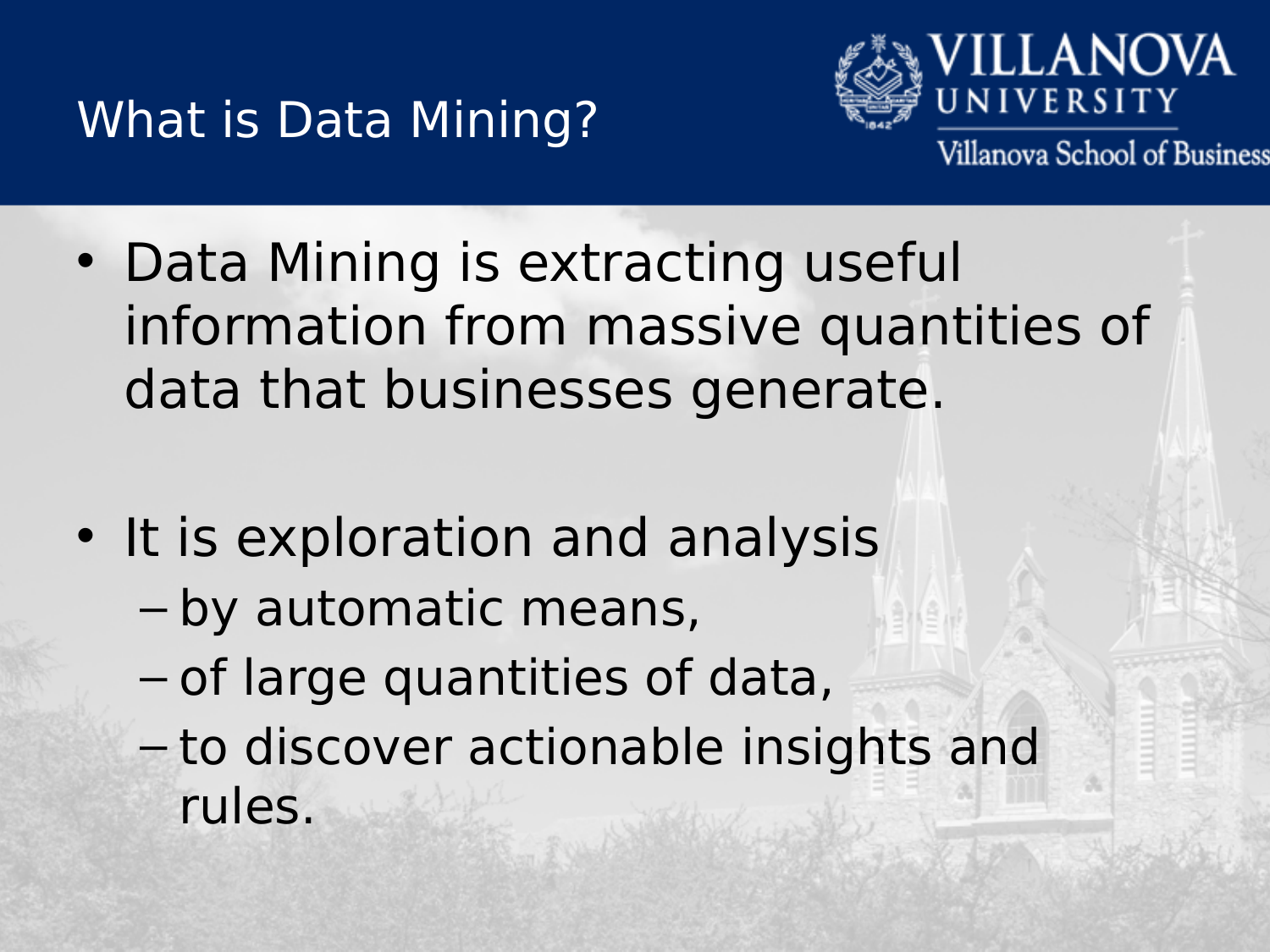

# What is Data Mining?
Data Mining is extracting useful information from massive quantities of data that businesses generate.

It is exploration and analysis
by automatic means,
of large quantities of data,
to discover actionable insights and rules.